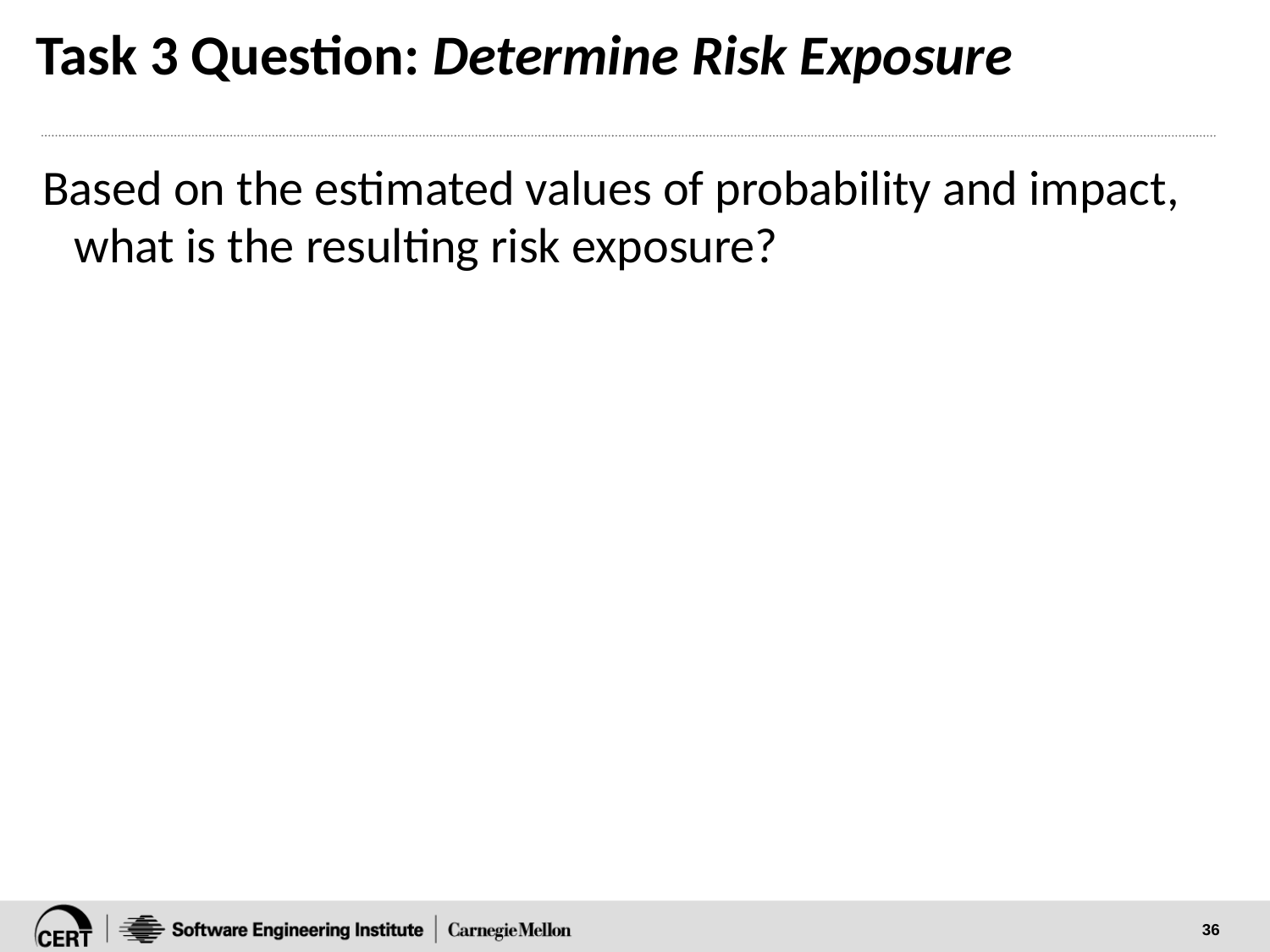

# Task 3 Question: Determine Risk Exposure
Based on the estimated values of probability and impact, what is the resulting risk exposure?